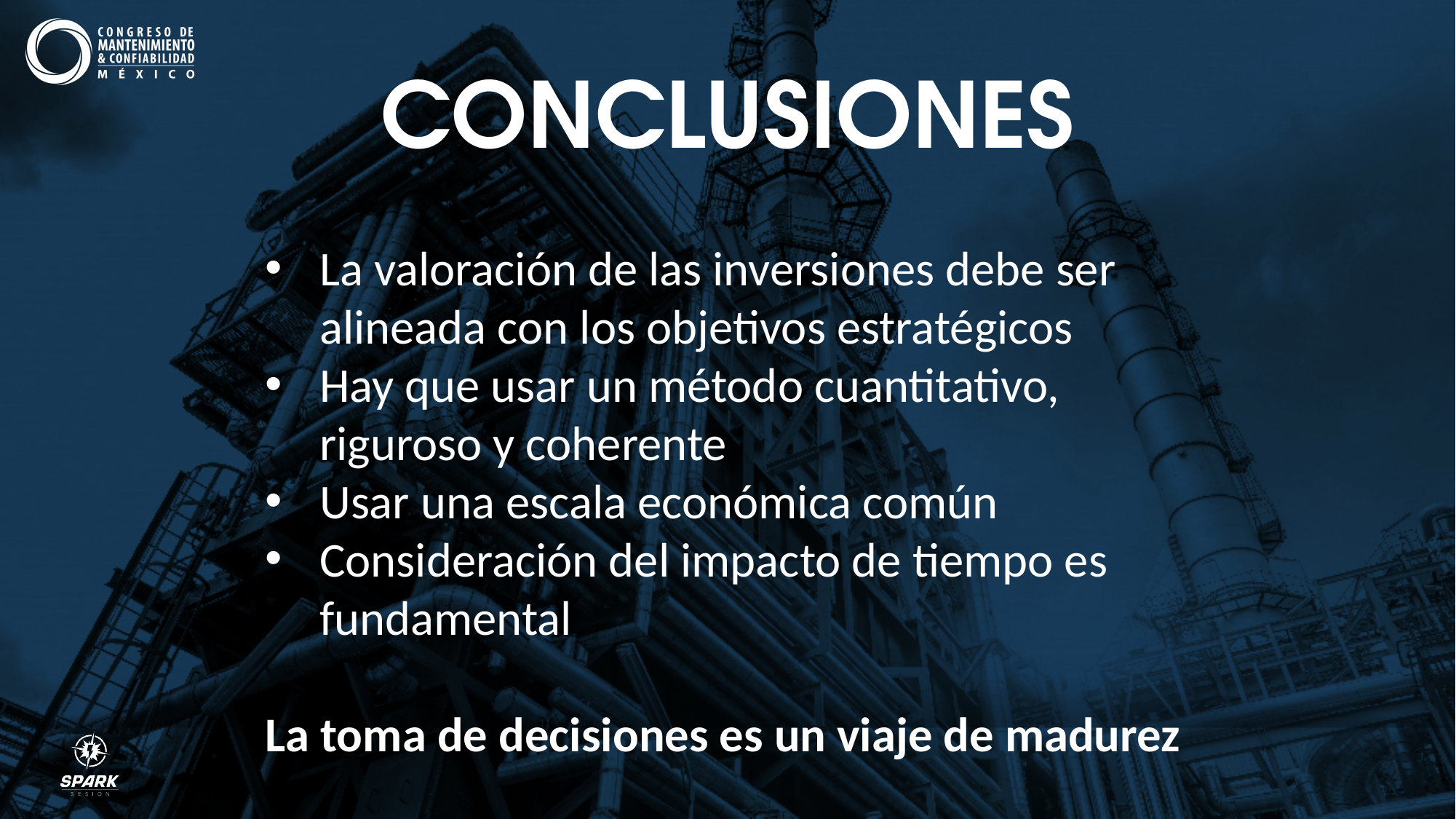

CONCLUSIONES
La valoración de las inversiones debe ser alineada con los objetivos estratégicos
Hay que usar un método cuantitativo, riguroso y coherente
Usar una escala económica común
Consideración del impacto de tiempo es fundamental

La toma de decisiones es un viaje de madurez